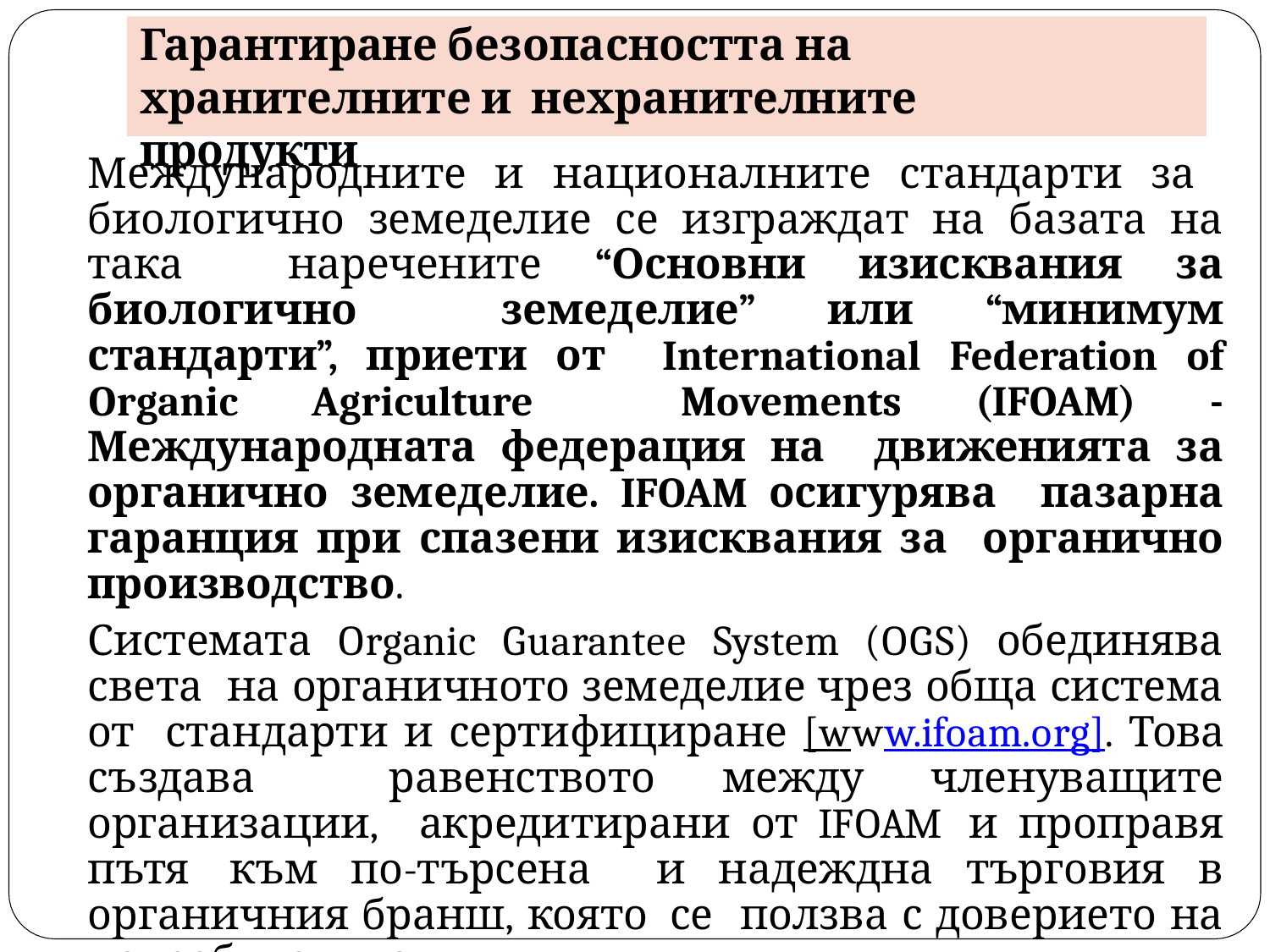

# Гарантиране безопасността на хранителните и  нехранителните продукти

Международните и националните стандарти за  биологично земеделие се изграждат на базата на така  наречените “Основни изисквания за биологично  земеделие” или “минимум стандарти”, приети от  International Federation of Organic Agriculture  Movements (IFOAM) - Международната федерация на  движенията за органично земеделие. IFOAM осигурява  пазарна гаранция при спазени изисквания за  органично производство.
Системата Organic Guarantee System (OGS) обединява света  на органичното земеделие чрез обща система от  стандарти и сертифициране [www.ifoam.org]. Това създава  равенството между членуващите организации,  акредитирани от IFOAM и проправя пътя към по-търсена  и надеждна търговия в органичния бранш, която се  ползва с доверието на потребителите.